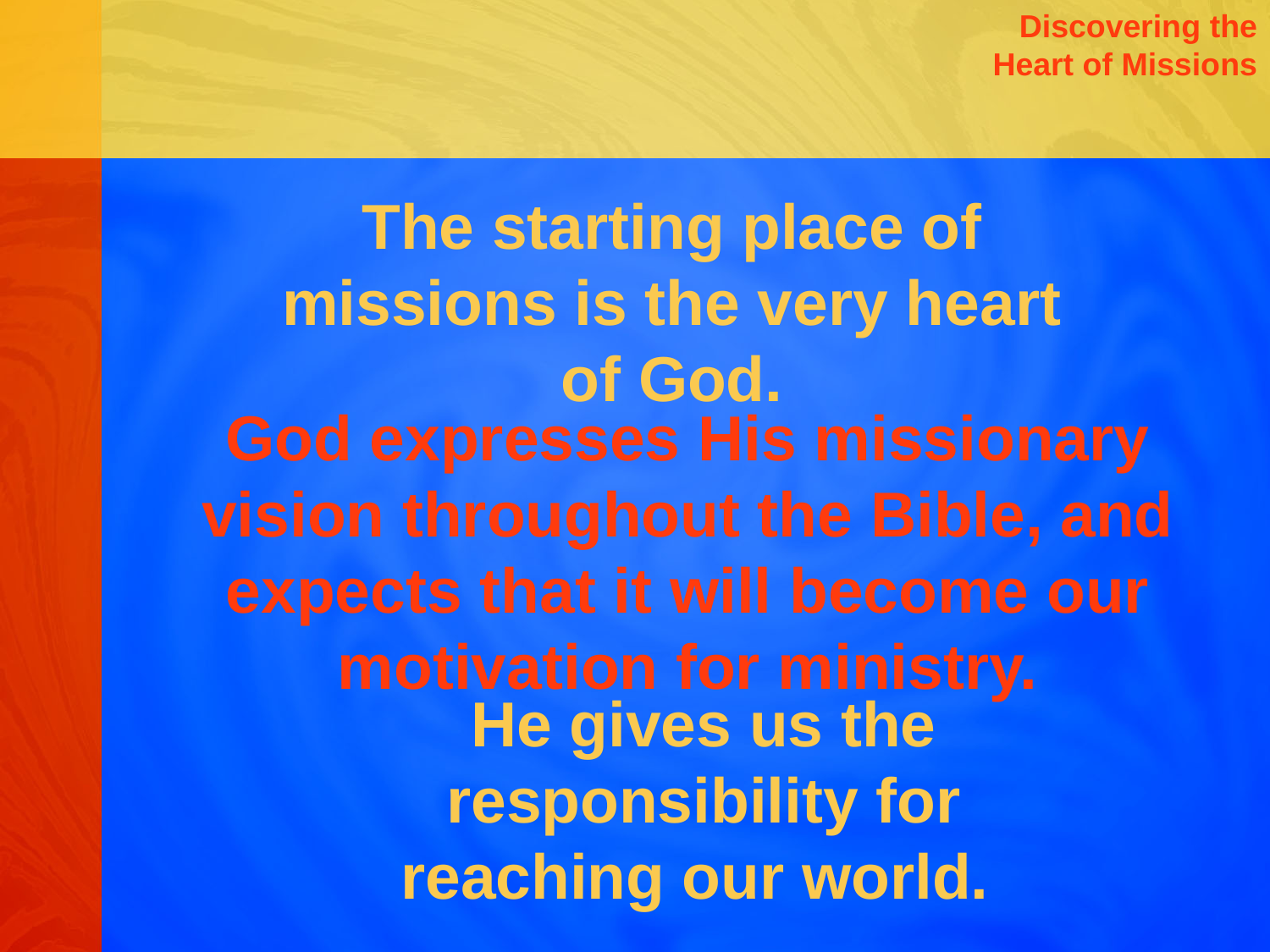

Discovering the Heart of Missions
The starting place of missions is the very heart of God.
God expresses His missionary vision throughout the Bible, and expects that it will become our motivation for ministry.
He gives us the responsibility for reaching our world.